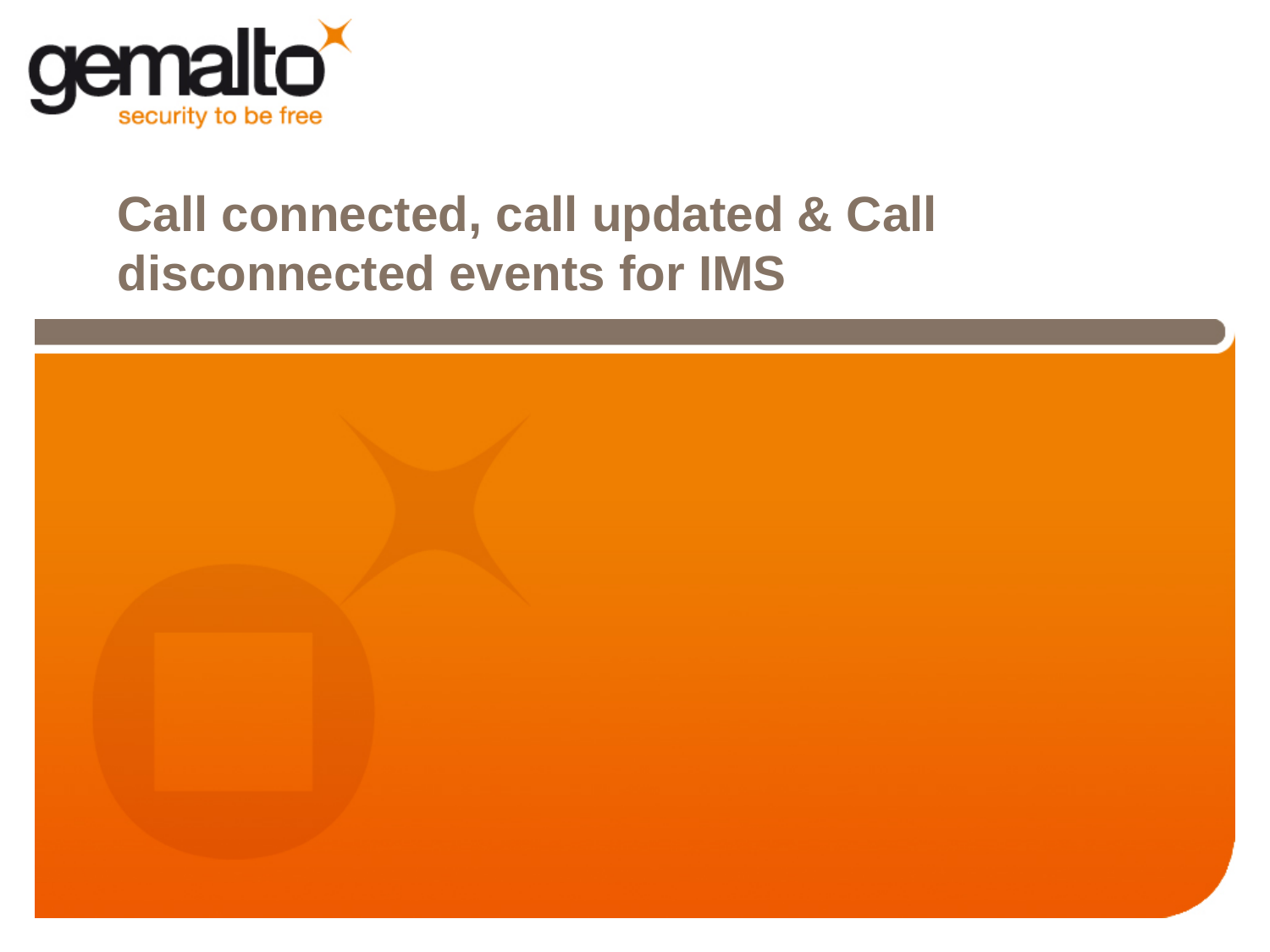

# Call connected, call updated & Call disconnected events for IMS
9